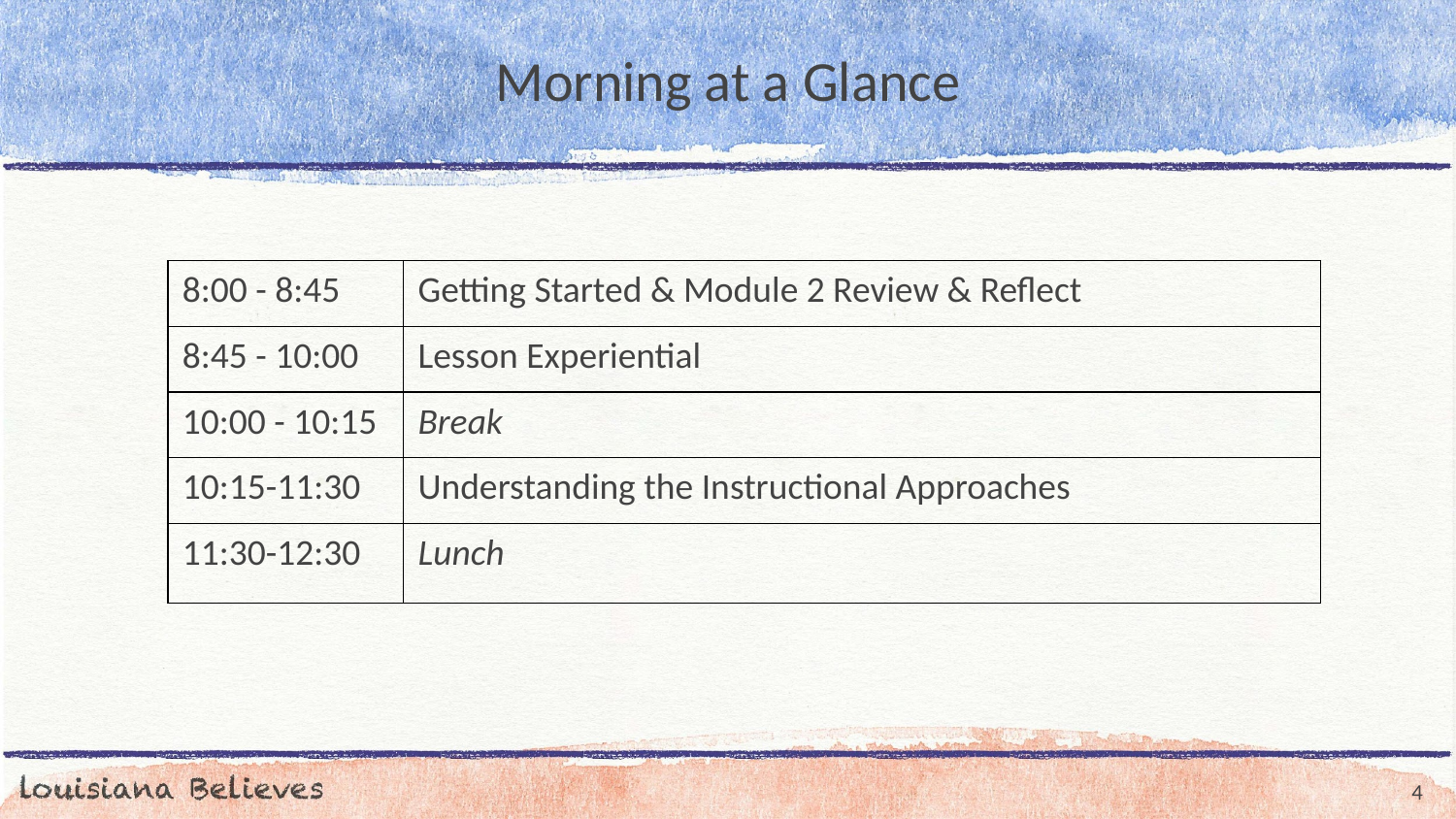

# Morning at a Glance
| 8:00 - 8:45 | Getting Started & Module 2 Review & Reflect |
| --- | --- |
| 8:45 - 10:00 | Lesson Experiential |
| 10:00 - 10:15 | Break |
| 10:15-11:30 | Understanding the Instructional Approaches |
| 11:30-12:30 | Lunch |